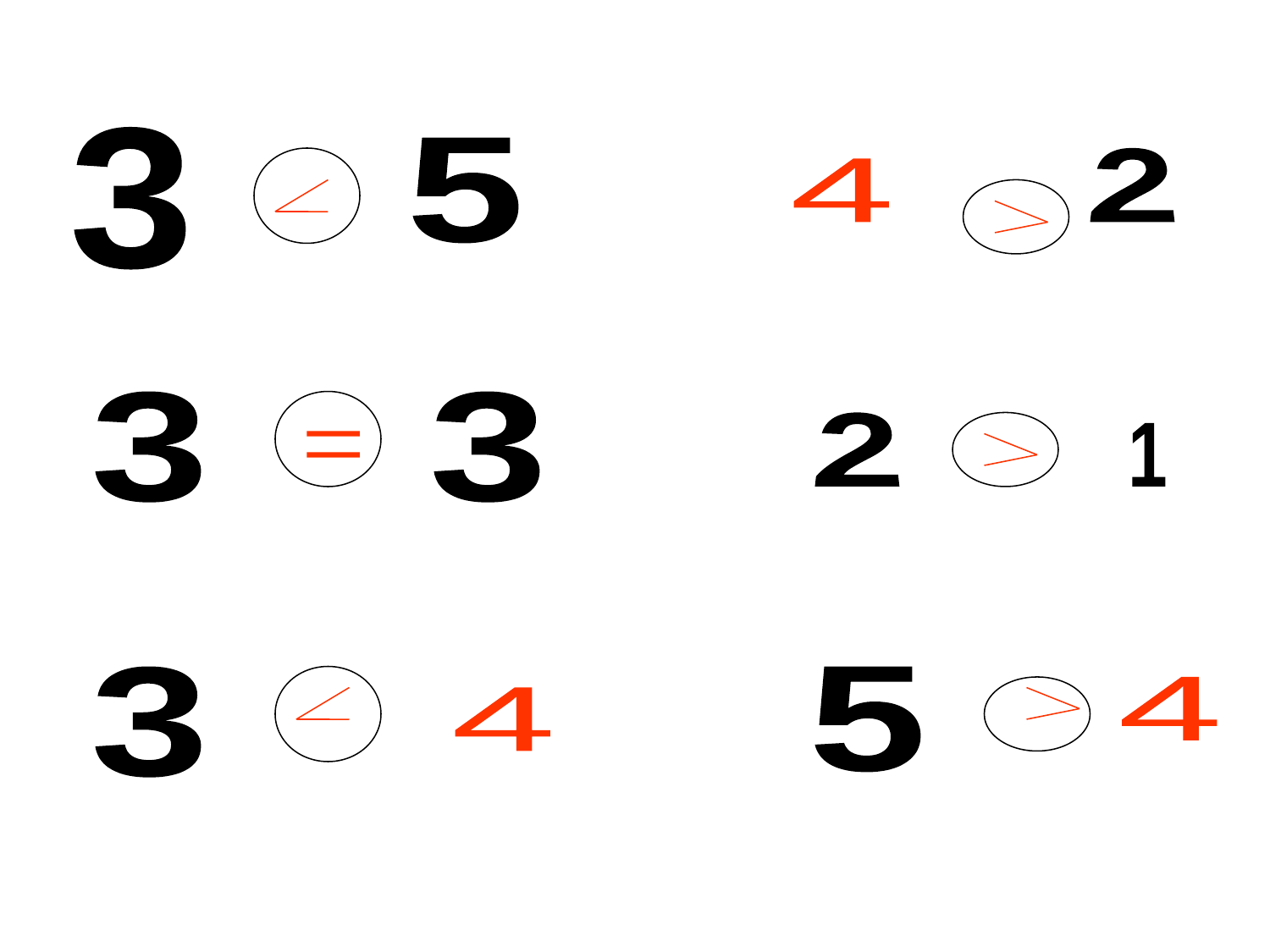

3
5

2
4

3

3
2

1
3

5

4
4